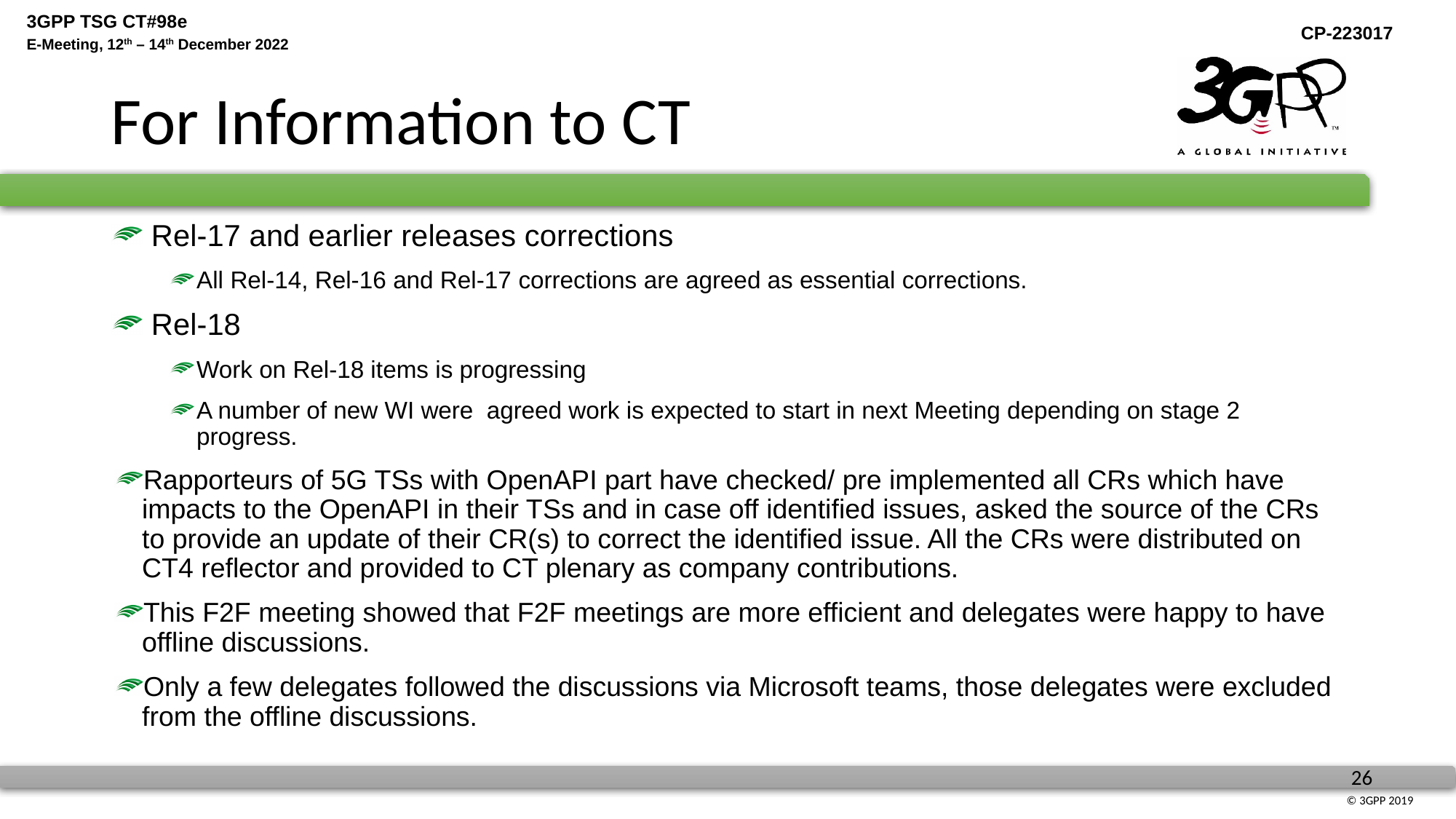

# For Information to CT
 Rel-17 and earlier releases corrections
All Rel-14, Rel-16 and Rel-17 corrections are agreed as essential corrections.
 Rel-18
Work on Rel-18 items is progressing
A number of new WI were  agreed work is expected to start in next Meeting depending on stage 2 progress.
Rapporteurs of 5G TSs with OpenAPI part have checked/ pre implemented all CRs which have impacts to the OpenAPI in their TSs and in case off identified issues, asked the source of the CRs to provide an update of their CR(s) to correct the identified issue. All the CRs were distributed on CT4 reflector and provided to CT plenary as company contributions.
This F2F meeting showed that F2F meetings are more efficient and delegates were happy to have offline discussions.
Only a few delegates followed the discussions via Microsoft teams, those delegates were excluded from the offline discussions.